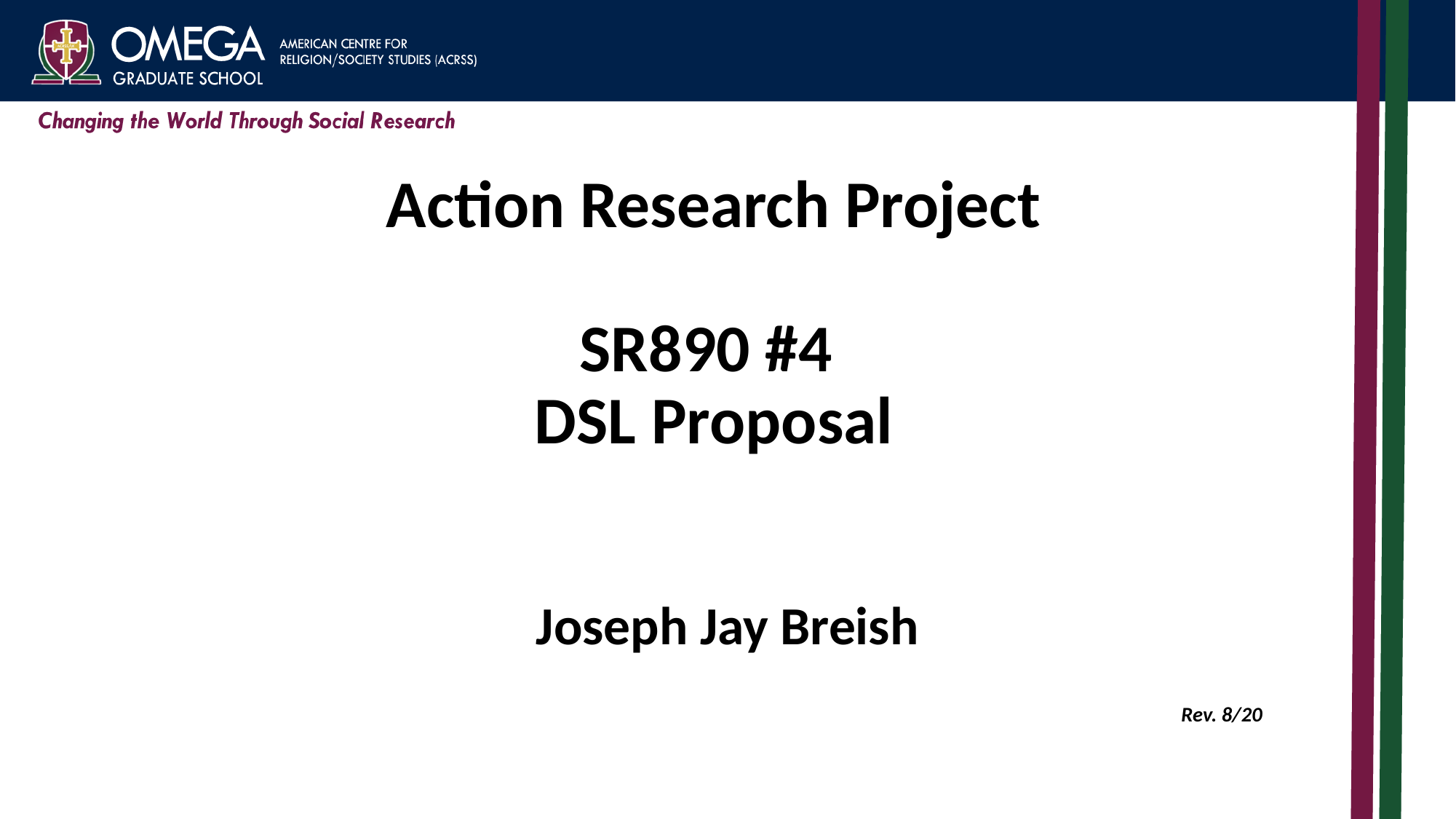

Action Research Project
SR890 #4
DSL Proposal

Joseph Jay Breish

Rev. 8/20